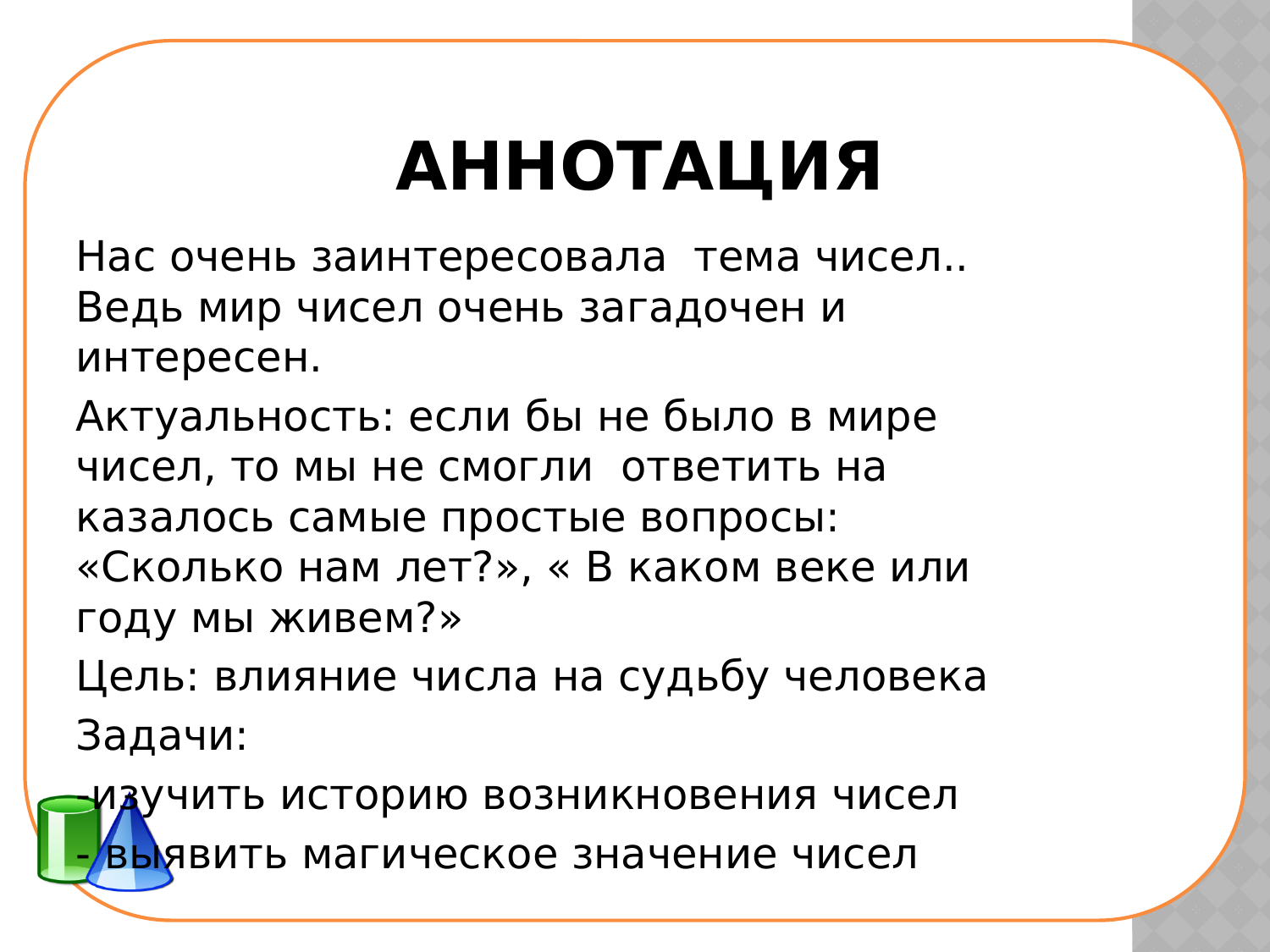

# Аннотация
Нас очень заинтересовала  тема чисел.. Ведь мир чисел очень загадочен и интересен.
Актуальность: если бы не было в мире чисел, то мы не смогли  ответить на казалось самые простые вопросы:  «Сколько нам лет?», « В каком веке или году мы живем?»
Цель: влияние числа на судьбу человека
Задачи:
-изучить историю возникновения чисел
- выявить магическое значение чисел